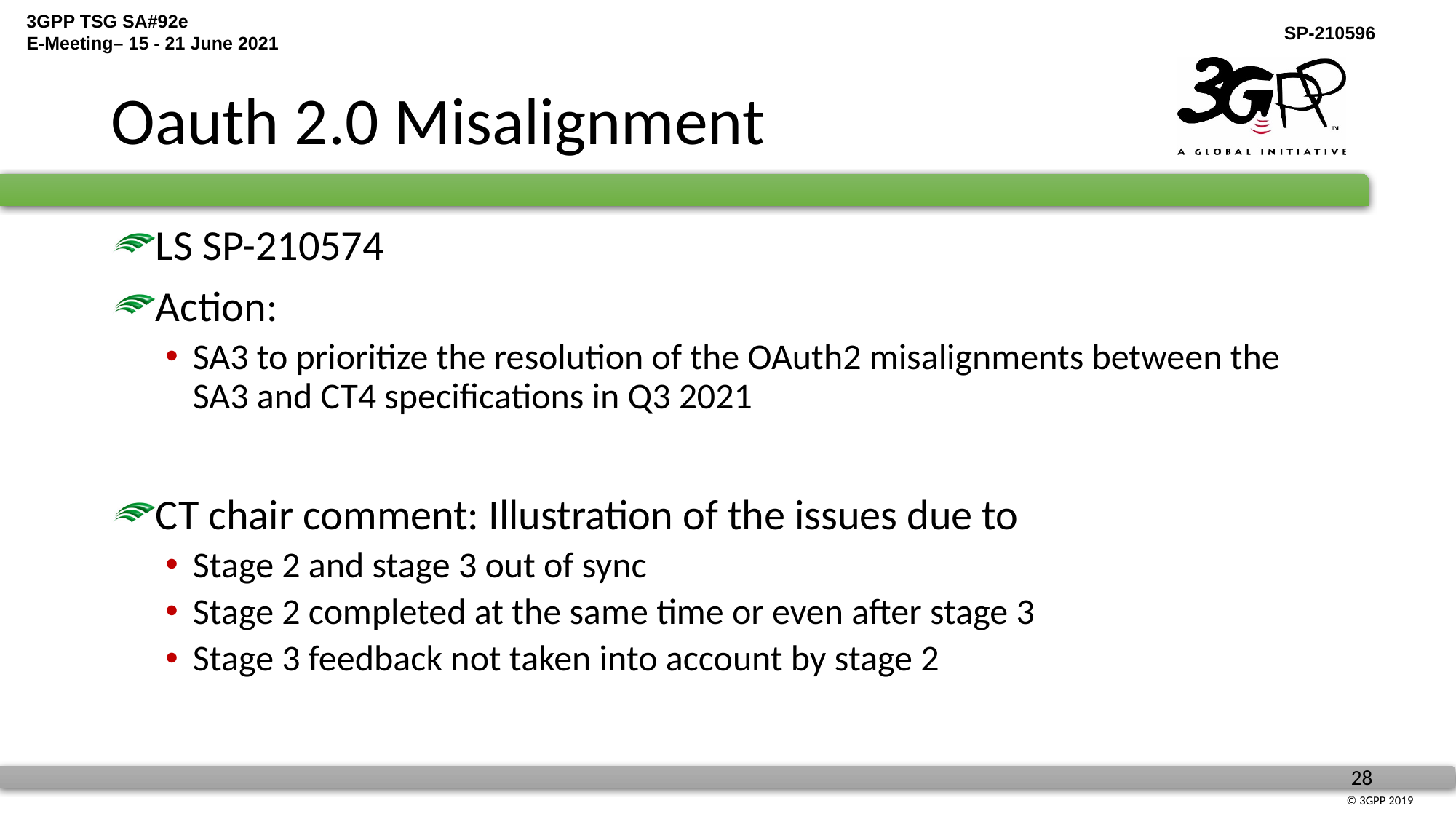

# Oauth 2.0 Misalignment
LS SP-210574
Action:
SA3 to prioritize the resolution of the OAuth2 misalignments between the SA3 and CT4 specifications in Q3 2021

CT chair comment: Illustration of the issues due to
Stage 2 and stage 3 out of sync
Stage 2 completed at the same time or even after stage 3
Stage 3 feedback not taken into account by stage 2